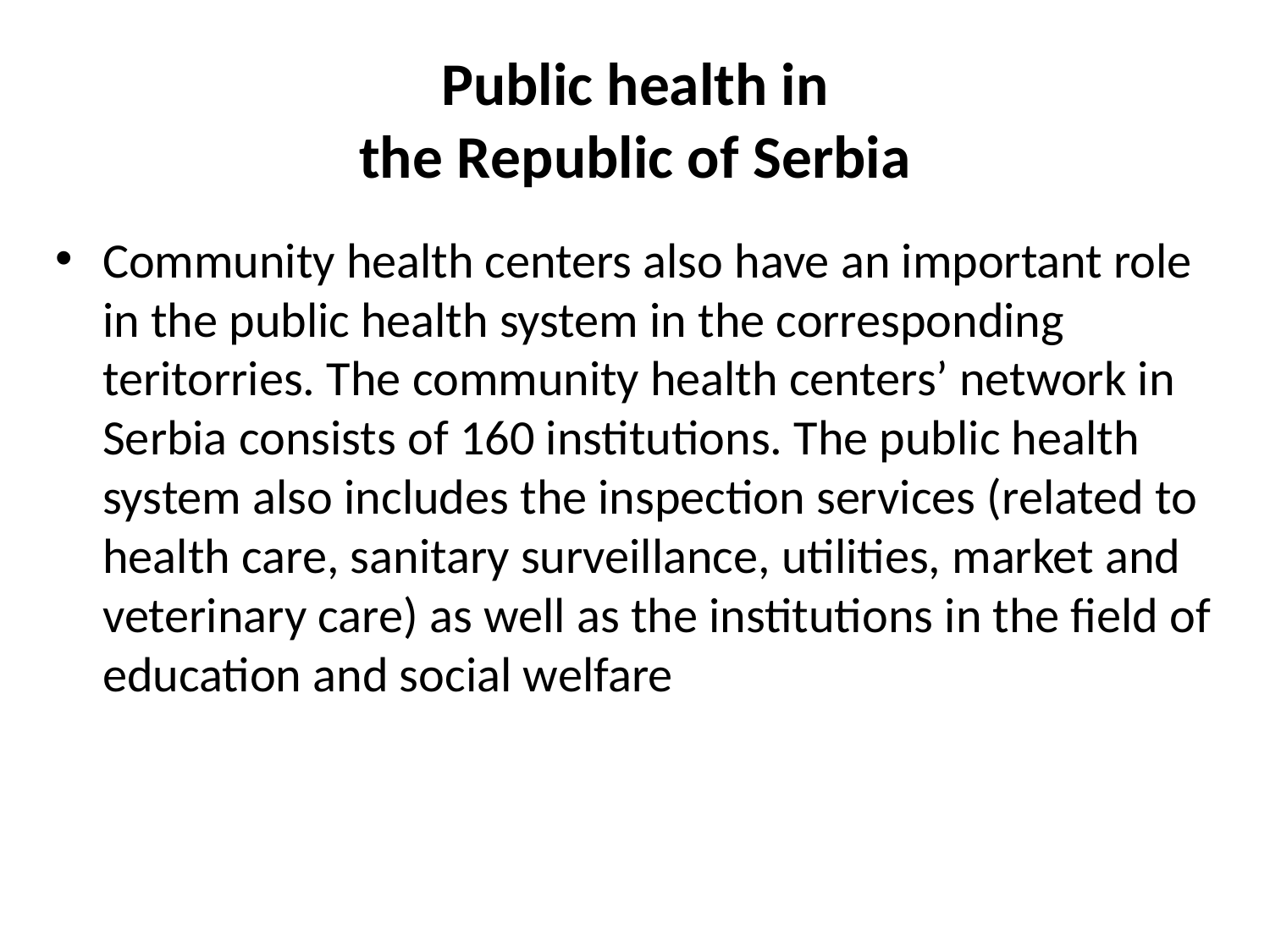

# Public health in the Republic of Serbia
Community health centers also have an important role in the public health system in the corresponding teritorries. The community health centers’ network in Serbia consists of 160 institutions. The public health system also includes the inspection services (related to health care, sanitary surveillance, utilities, market and veterinary care) as well as the institutions in the field of education and social welfare